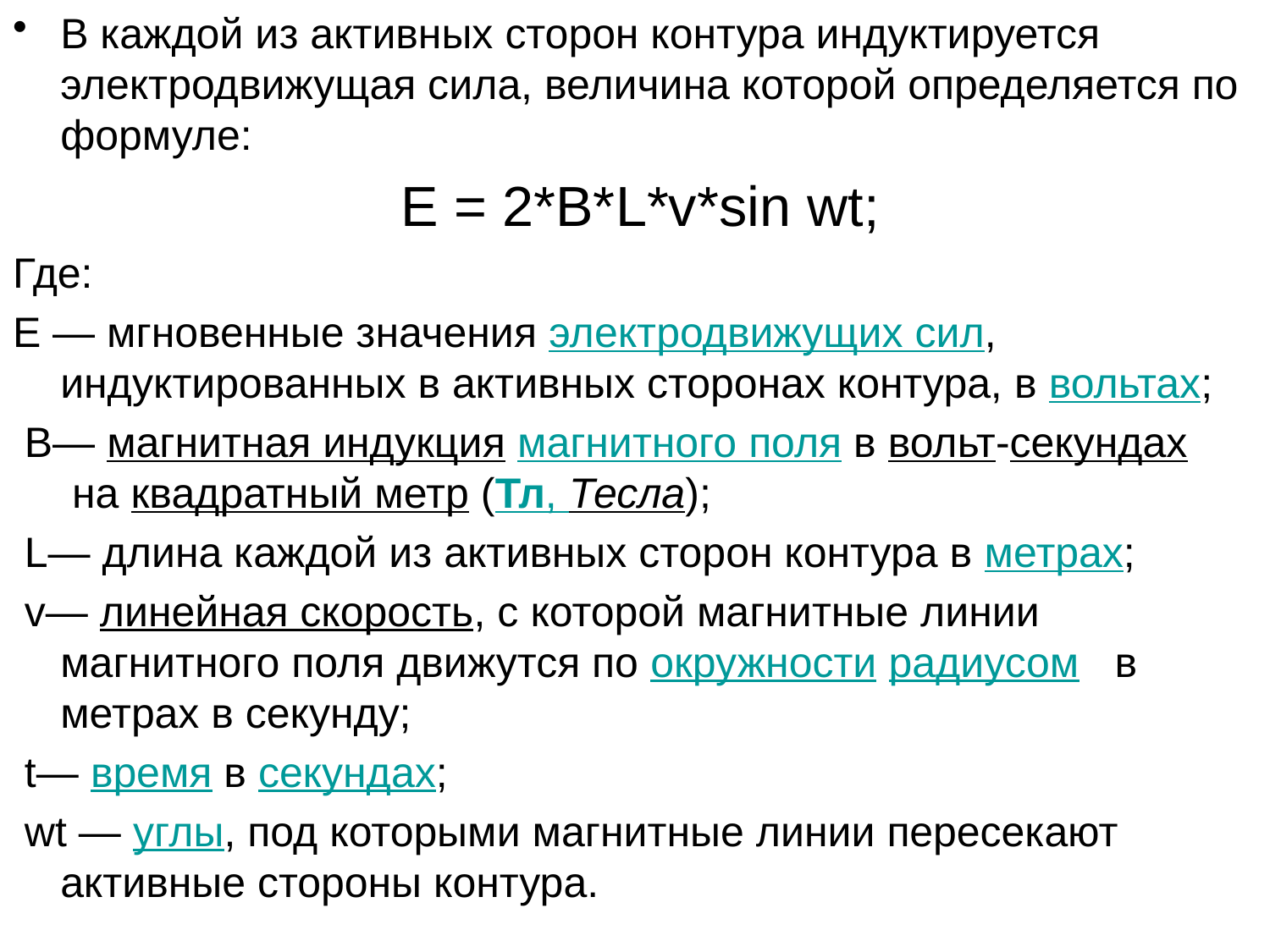

В каждой из активных сторон контура индуктируется электродвижущая сила, величина которой определяется по формуле:
 Е = 2*В*L*v*sin wt;
Где:
Е — мгновенные значения электродвижущих сил, индуктированных в активных сторонах контура, в вольтах;
 В— магнитная индукция магнитного поля в вольт-секундах на квадратный метр (Тл, Тесла);
 L— длина каждой из активных сторон контура в метрах;
 v— линейная скорость, с которой магнитные линии магнитного поля движутся по окружности радиусом   в метрах в секунду;
 t— время в секундах;
 wt — углы, под которыми магнитные линии пересекают активные стороны контура.
#